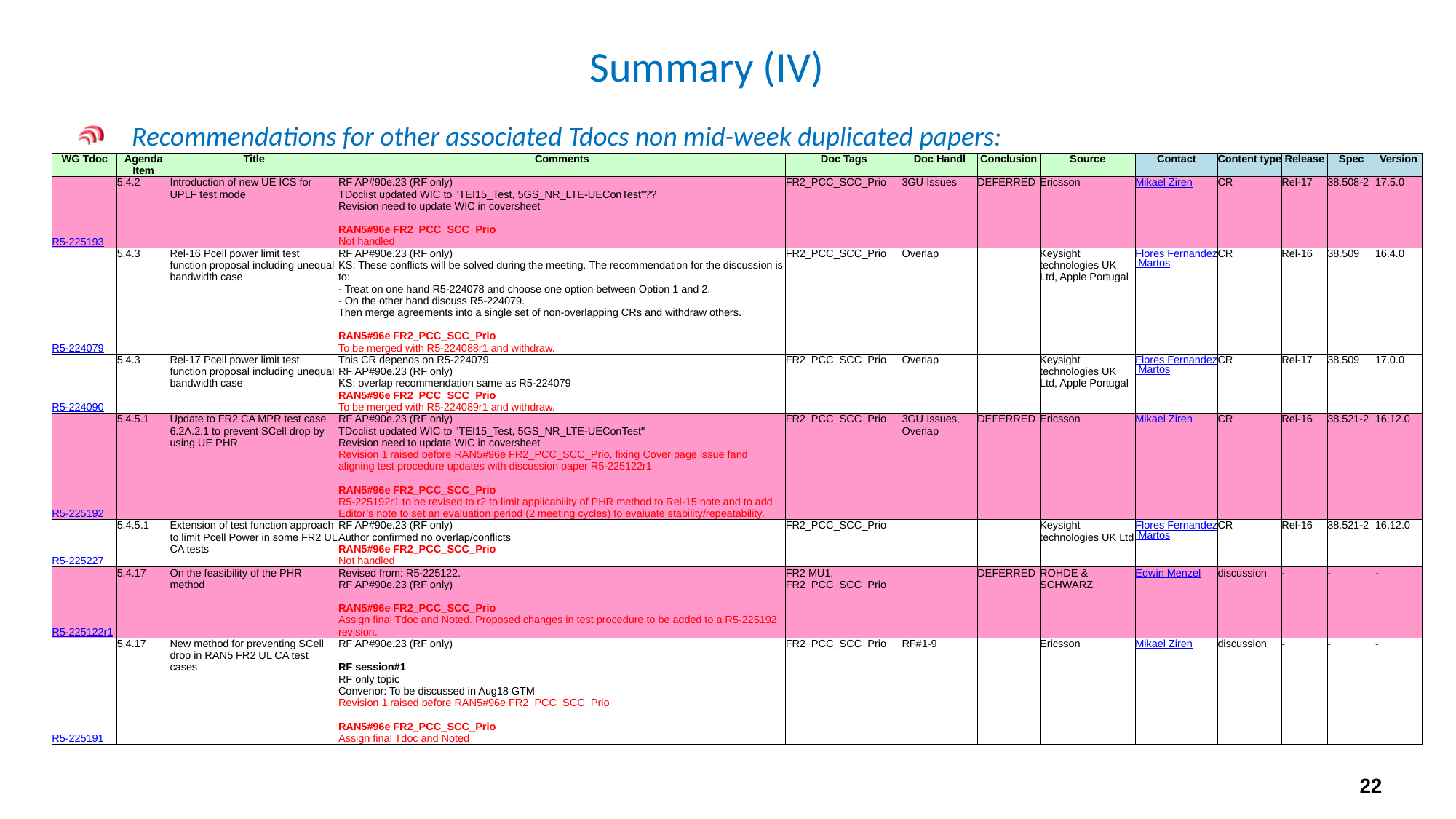

# Summary (IV)
Recommendations for other associated Tdocs non mid-week duplicated papers:
| WG Tdoc | Agenda Item | Title | Comments | Doc Tags | Doc Handl | Conclusion | Source | Contact | Content type | Release | Spec | Version |
| --- | --- | --- | --- | --- | --- | --- | --- | --- | --- | --- | --- | --- |
| R5-225193 | 5.4.2 | Introduction of new UE ICS for UPLF test mode | RF AP#90e.23 (RF only) TDoclist updated WIC to "TEI15\_Test, 5GS\_NR\_LTE-UEConTest"?? Revision need to update WIC in coversheet RAN5#96e FR2\_PCC\_SCC\_Prio Not handled | FR2\_PCC\_SCC\_Prio | 3GU Issues | DEFERRED | Ericsson | Mikael Ziren | CR | Rel-17 | 38.508-2 | 17.5.0 |
| R5-224079 | 5.4.3 | Rel-16 Pcell power limit test function proposal including unequal bandwidth case | RF AP#90e.23 (RF only) KS: These conflicts will be solved during the meeting. The recommendation for the discussion is to: - Treat on one hand R5-224078 and choose one option between Option 1 and 2. - On the other hand discuss R5-224079. Then merge agreements into a single set of non-overlapping CRs and withdraw others. RAN5#96e FR2\_PCC\_SCC\_Prio To be merged with R5-224088r1 and withdraw. | FR2\_PCC\_SCC\_Prio | Overlap |  | Keysight technologies UK Ltd, Apple Portugal | Flores Fernandez Martos | CR | Rel-16 | 38.509 | 16.4.0 |
| R5-224090 | 5.4.3 | Rel-17 Pcell power limit test function proposal including unequal bandwidth case | This CR depends on R5-224079. RF AP#90e.23 (RF only) KS: overlap recommendation same as R5-224079 RAN5#96e FR2\_PCC\_SCC\_Prio To be merged with R5-224089r1 and withdraw. | FR2\_PCC\_SCC\_Prio | Overlap |  | Keysight technologies UK Ltd, Apple Portugal | Flores Fernandez Martos | CR | Rel-17 | 38.509 | 17.0.0 |
| R5-225192 | 5.4.5.1 | Update to FR2 CA MPR test case 6.2A.2.1 to prevent SCell drop by using UE PHR | RF AP#90e.23 (RF only) TDoclist updated WIC to "TEI15\_Test, 5GS\_NR\_LTE-UEConTest" Revision need to update WIC in coversheet Revision 1 raised before RAN5#96e FR2\_PCC\_SCC\_Prio, fixing Cover page issue fand aligning test procedure updates with discussion paper R5-225122r1 RAN5#96e FR2\_PCC\_SCC\_Prio R5-225192r1 to be revised to r2 to limit applicability of PHR method to Rel-15 note and to add Editor’s note to set an evaluation period (2 meeting cycles) to evaluate stability/repeatability. | FR2\_PCC\_SCC\_Prio | 3GU Issues, Overlap | DEFERRED | Ericsson | Mikael Ziren | CR | Rel-16 | 38.521-2 | 16.12.0 |
| R5-225227 | 5.4.5.1 | Extension of test function approach to limit Pcell Power in some FR2 UL CA tests | RF AP#90e.23 (RF only) Author confirmed no overlap/conflicts RAN5#96e FR2\_PCC\_SCC\_Prio Not handled | FR2\_PCC\_SCC\_Prio |  |  | Keysight technologies UK Ltd | Flores Fernandez Martos | CR | Rel-16 | 38.521-2 | 16.12.0 |
| R5-225122r1 | 5.4.17 | On the feasibility of the PHR method | Revised from: R5-225122. RF AP#90e.23 (RF only) RAN5#96e FR2\_PCC\_SCC\_Prio Assign final Tdoc and Noted. Proposed changes in test procedure to be added to a R5-225192 revision. | FR2 MU1, FR2\_PCC\_SCC\_Prio |  | DEFERRED | ROHDE & SCHWARZ | Edwin Menzel | discussion | - | - | - |
| R5-225191 | 5.4.17 | New method for preventing SCell drop in RAN5 FR2 UL CA test cases | RF AP#90e.23 (RF only) RF session#1 RF only topic Convenor: To be discussed in Aug18 GTM Revision 1 raised before RAN5#96e FR2\_PCC\_SCC\_Prio RAN5#96e FR2\_PCC\_SCC\_Prio Assign final Tdoc and Noted | FR2\_PCC\_SCC\_Prio | RF#1-9 |  | Ericsson | Mikael Ziren | discussion | - | - | - |